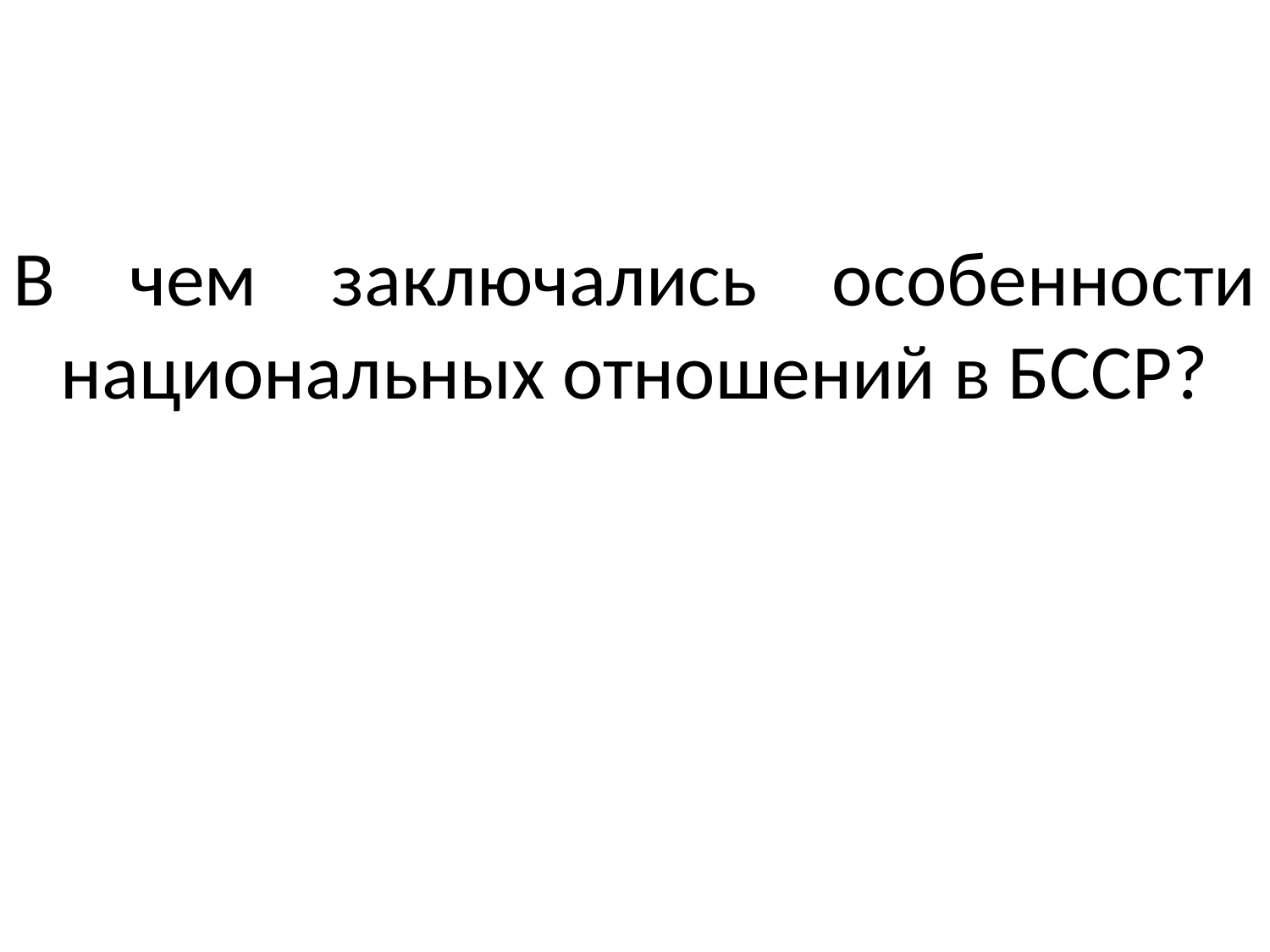

#
В чем заключались особенности национальных отношений в БССР?